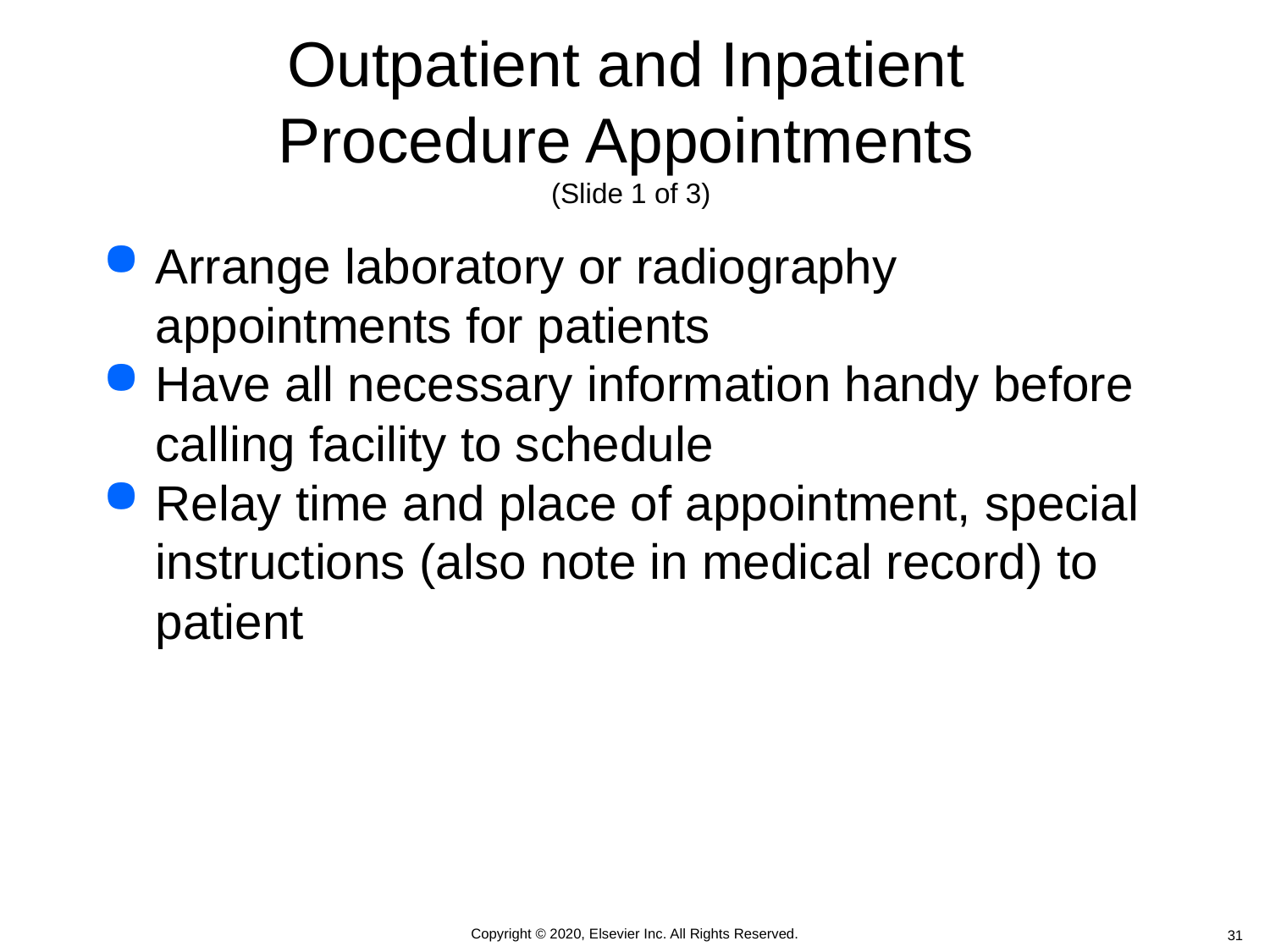

# Outpatient and Inpatient Procedure Appointments (Slide 1 of 3)
Arrange laboratory or radiography appointments for patients
Have all necessary information handy before calling facility to schedule
Relay time and place of appointment, special instructions (also note in medical record) to patient

 31